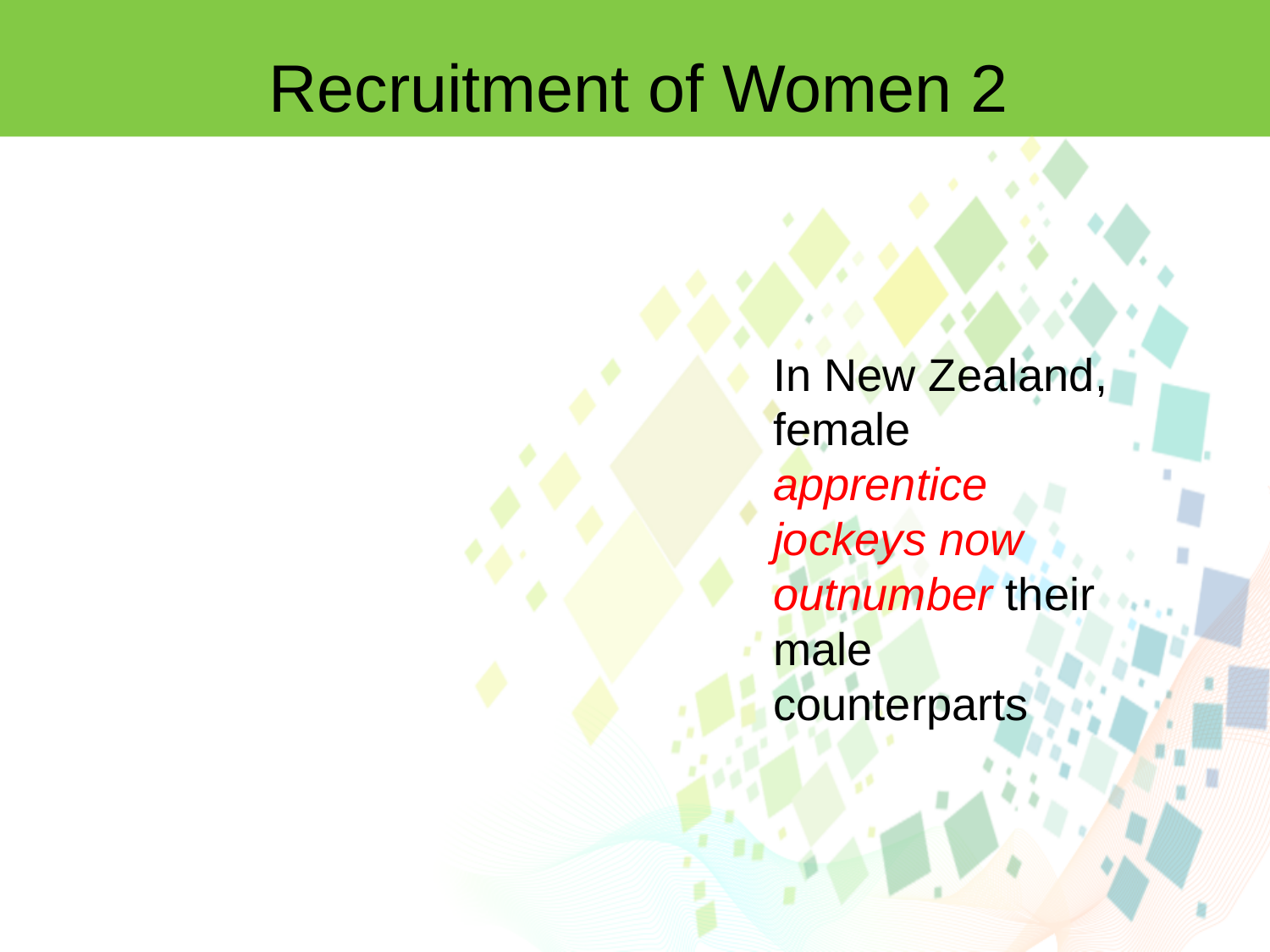

Recruitment of Women 2
In New Zealand, female apprentice jockeys now outnumber their male counterparts